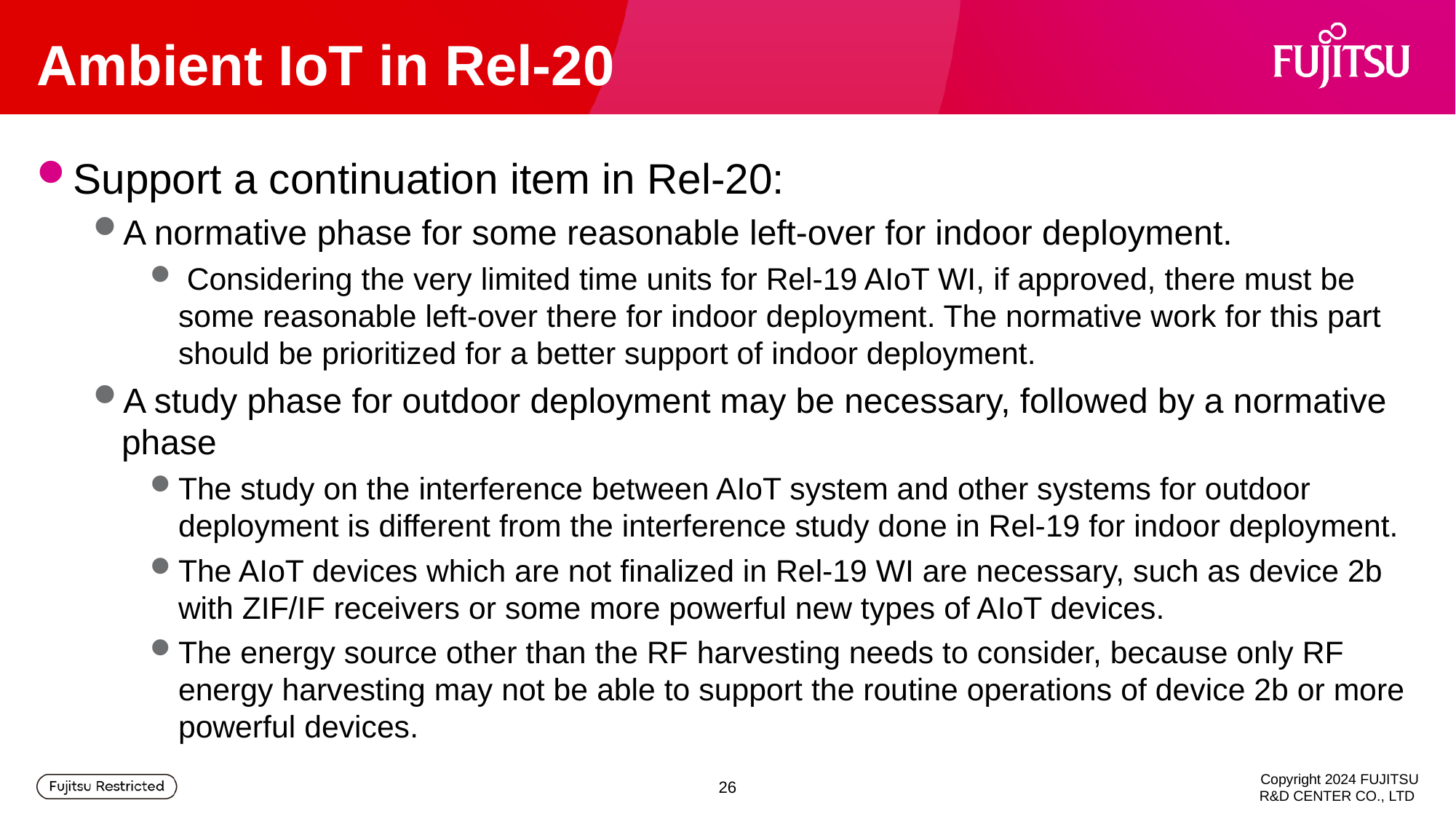

# Ambient IoT in Rel-20
Support a continuation item in Rel-20:
A normative phase for some reasonable left-over for indoor deployment.
 Considering the very limited time units for Rel-19 AIoT WI, if approved, there must be some reasonable left-over there for indoor deployment. The normative work for this part should be prioritized for a better support of indoor deployment.
A study phase for outdoor deployment may be necessary, followed by a normative phase
The study on the interference between AIoT system and other systems for outdoor deployment is different from the interference study done in Rel-19 for indoor deployment.
The AIoT devices which are not finalized in Rel-19 WI are necessary, such as device 2b with ZIF/IF receivers or some more powerful new types of AIoT devices.
The energy source other than the RF harvesting needs to consider, because only RF energy harvesting may not be able to support the routine operations of device 2b or more powerful devices.
26
Copyright 2024 FUJITSU R&D CENTER CO., LTD